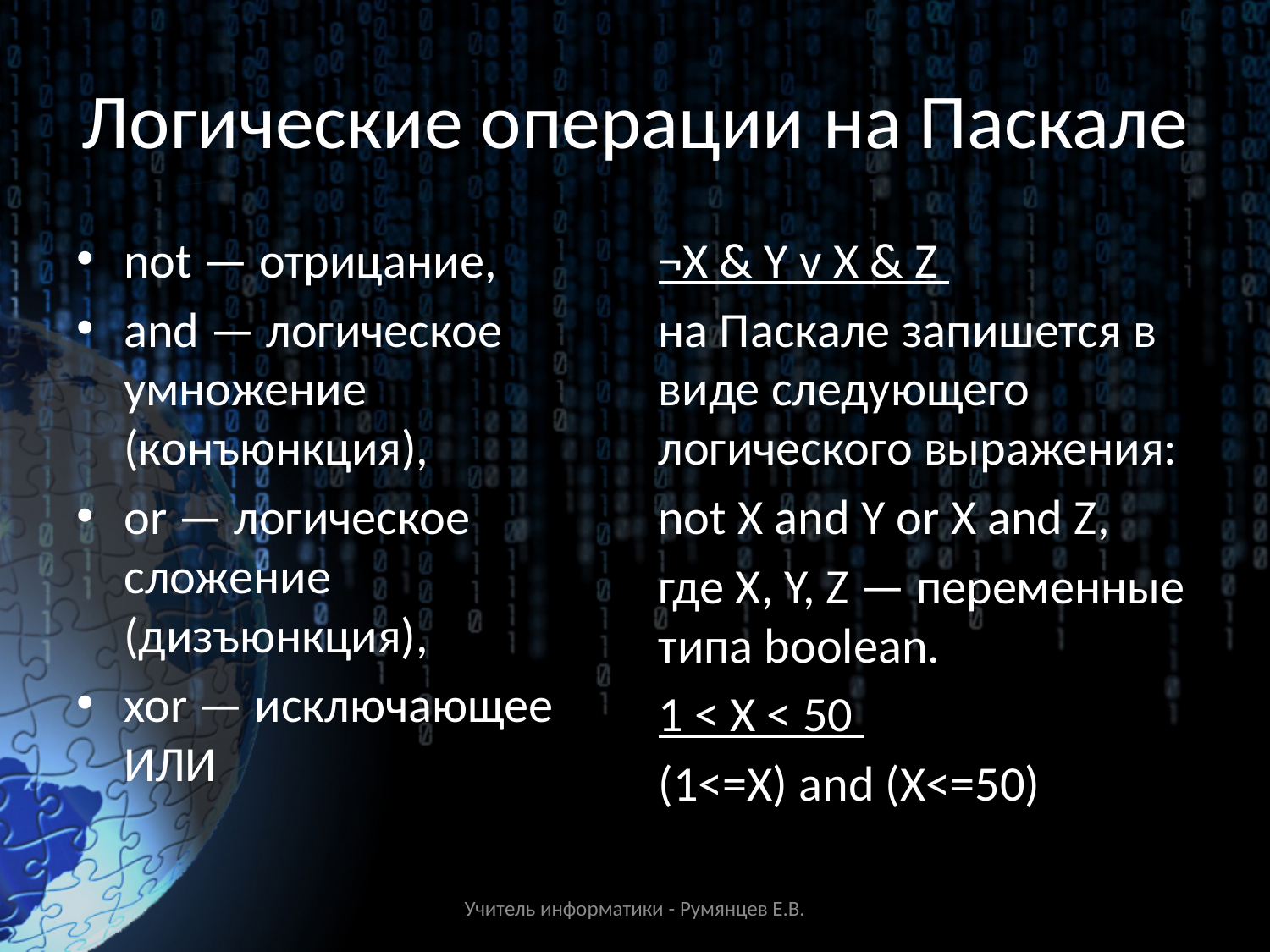

# Логические операции на Паскале
not — отрицание,
and — логическое умножение (конъюнкция),
or — логическое сложение (дизъюнкция),
хоr — исключающее ИЛИ
¬Х & Y v X & Z
на Паскале запишется в виде следующего логического выражения:
not X and Y or X and Z,
где X, Y, Z — переменные типа boolean.
1 < X < 50
(1<=Х) and (Х<=50)

Учитель информатики - Румянцев Е.В.